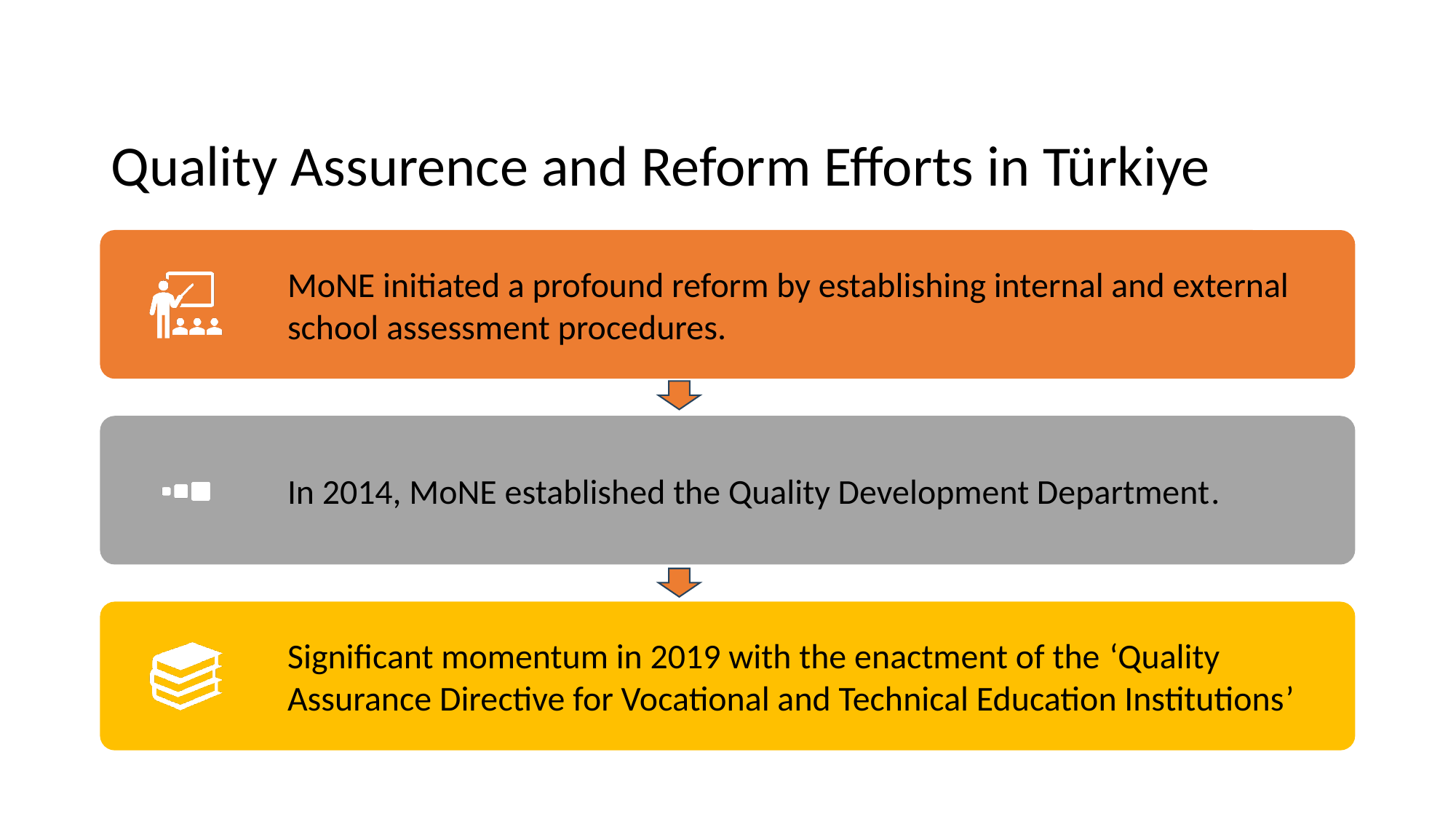

# Quality Assurence and Reform Efforts in Türkiye
MoNE initiated a profound reform by establishing internal and external school assessment procedures.
In 2014, MoNE established the Quality Development Department.
Significant momentum in 2019 with the enactment of the ‘Quality Assurance Directive for Vocational and Technical Education Institutions’